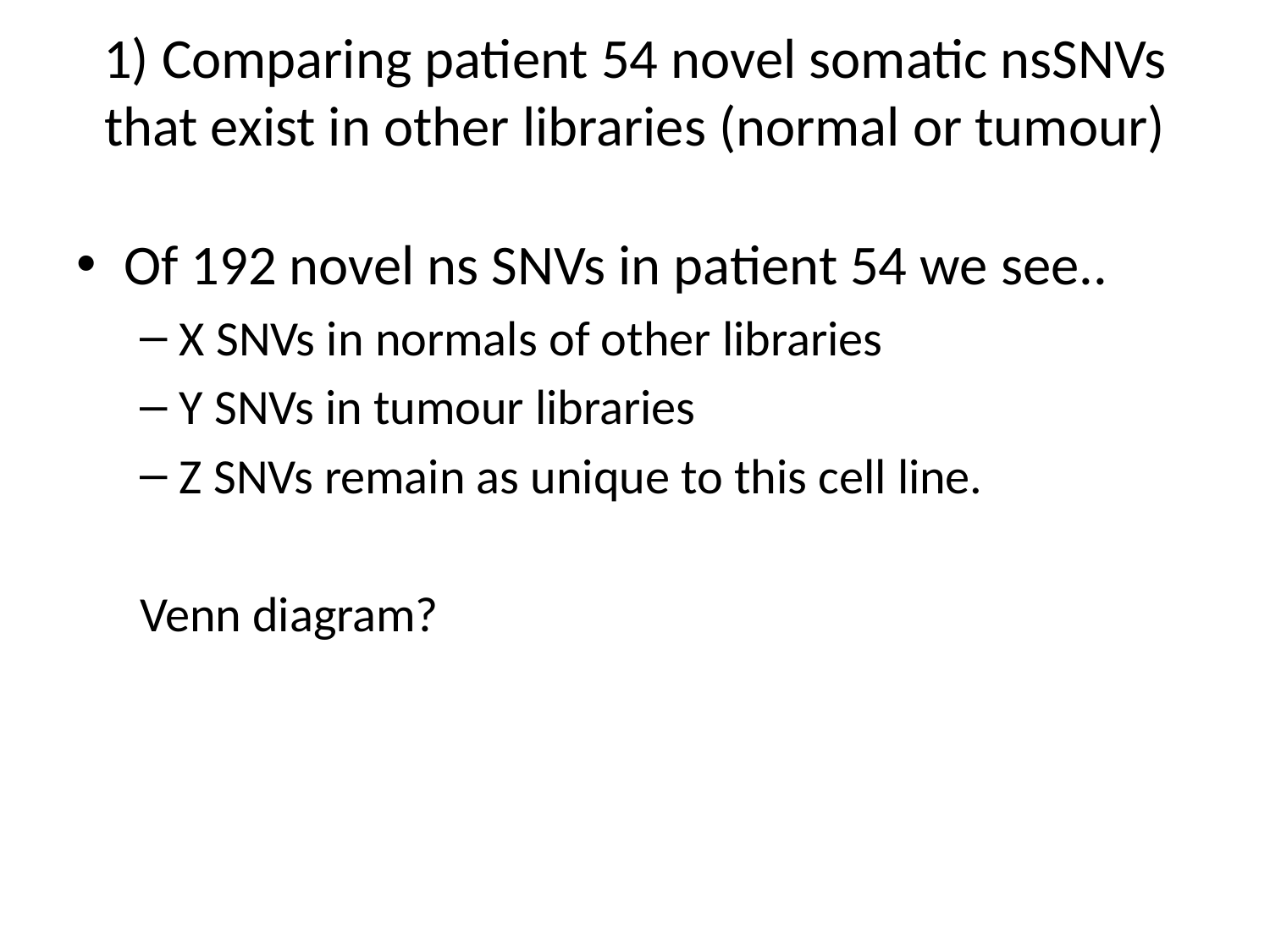

# 1) Comparing patient 54 novel somatic nsSNVs that exist in other libraries (normal or tumour)
Of 192 novel ns SNVs in patient 54 we see..
X SNVs in normals of other libraries
Y SNVs in tumour libraries
Z SNVs remain as unique to this cell line.

Venn diagram?